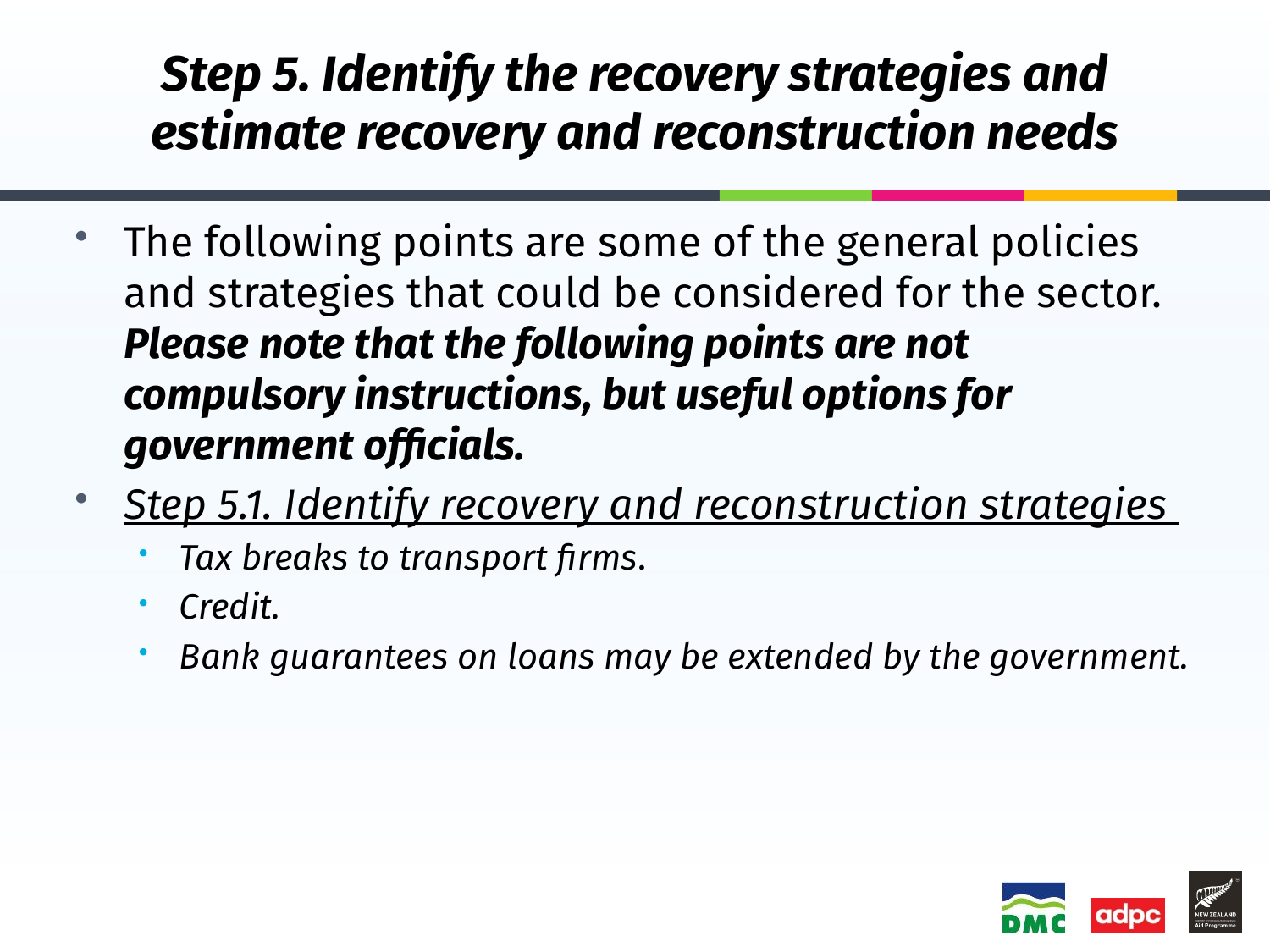

# Step 5. Identify the recovery strategies and estimate recovery and reconstruction needs
The following points are some of the general policies and strategies that could be considered for the sector. Please note that the following points are not compulsory instructions, but useful options for government officials.
Step 5.1. Identify recovery and reconstruction strategies
Tax breaks to transport firms.
Credit.
Bank guarantees on loans may be extended by the government.